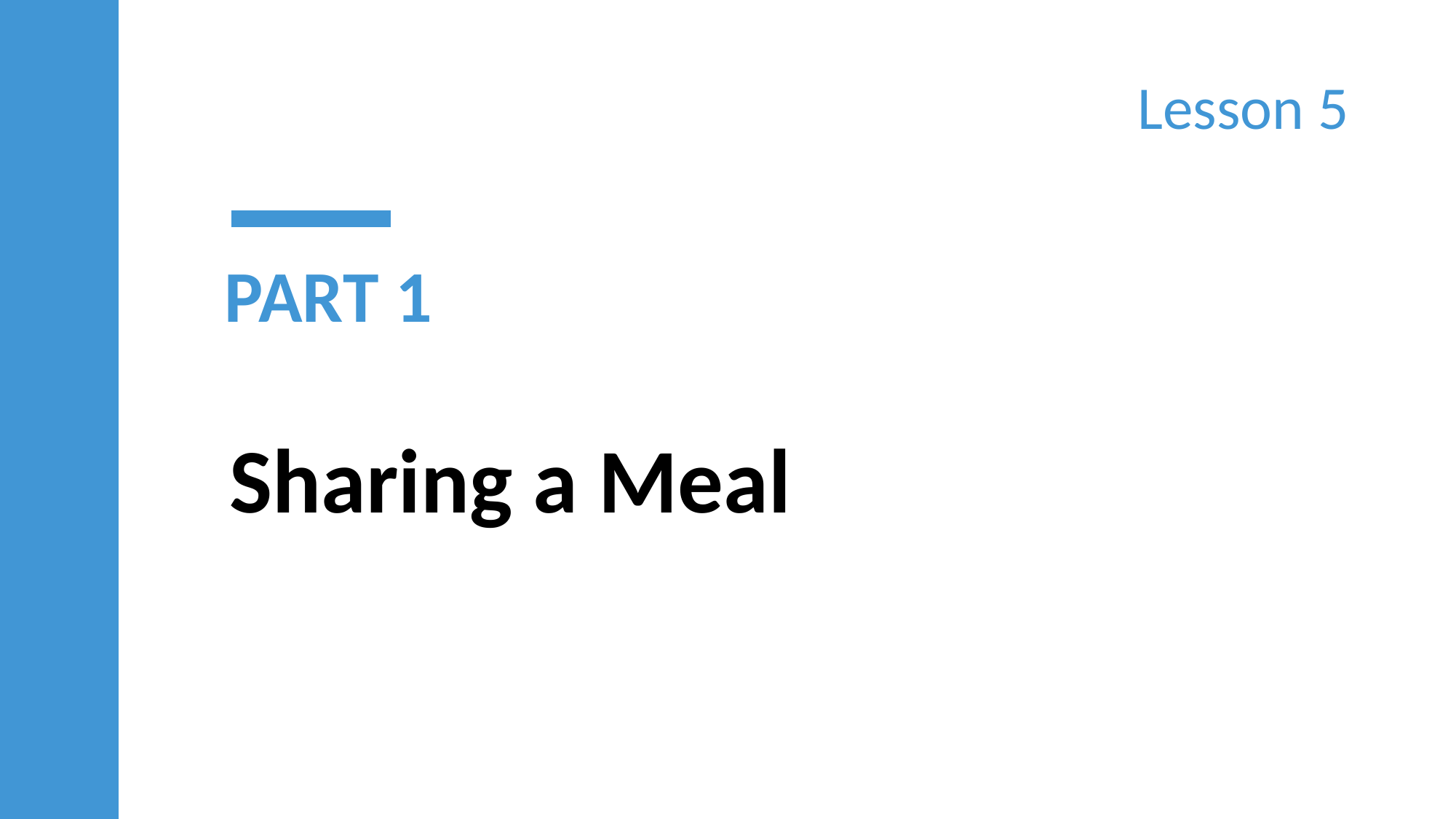

Lesson 5
PART 1
Sharing a Meal